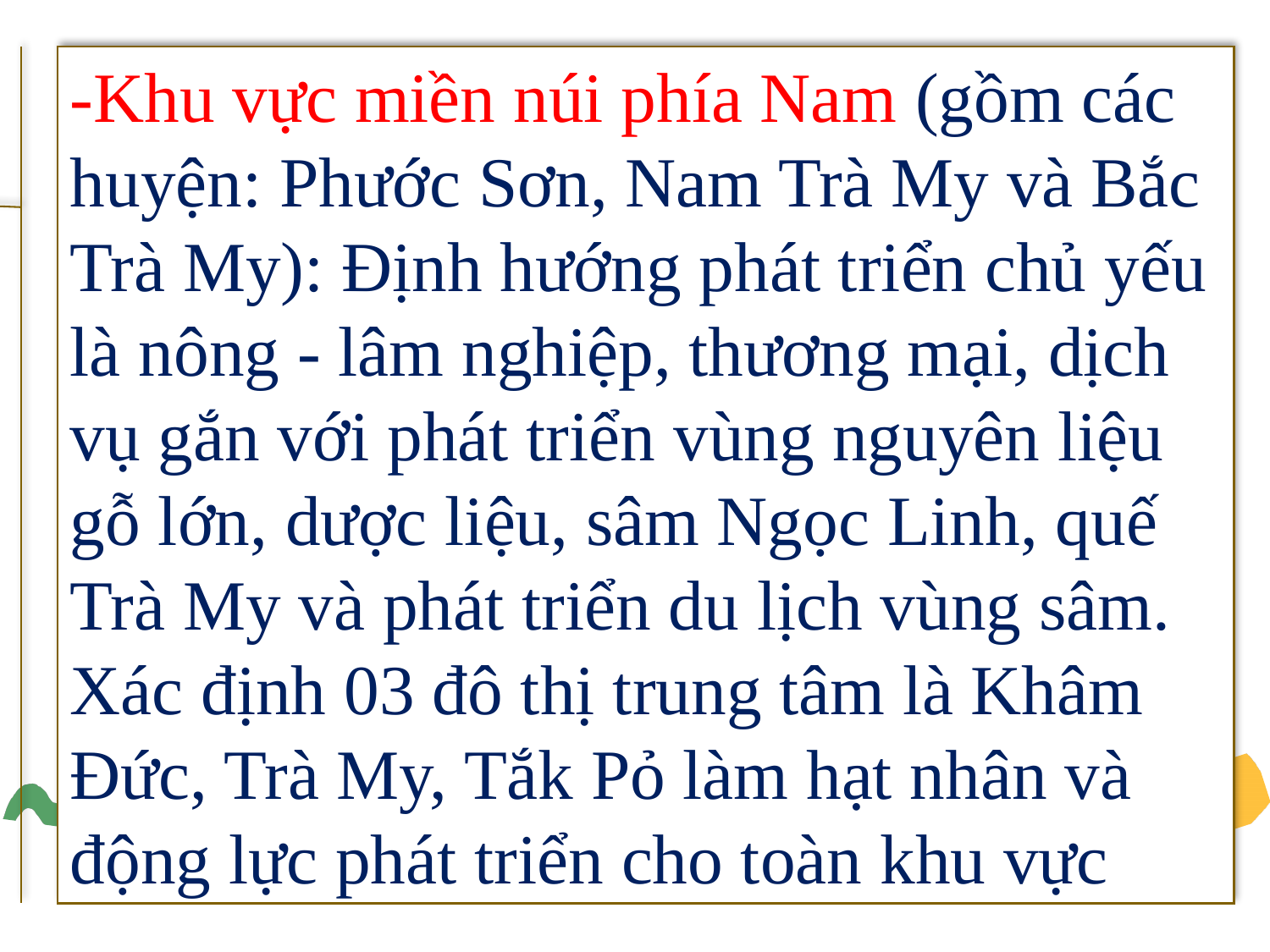

-Khu vực miền núi phía Nam (gồm các huyện: Phước Sơn, Nam Trà My và Bắc Trà My): Định hướng phát triển chủ yếu là nông - lâm nghiệp, thương mại, dịch vụ gắn với phát triển vùng nguyên liệu gỗ lớn, dược liệu, sâm Ngọc Linh, quế Trà My và phát triển du lịch vùng sâm. Xác định 03 đô thị trung tâm là Khâm Đức, Trà My, Tắk Pỏ làm hạt nhân và động lực phát triển cho toàn khu vực